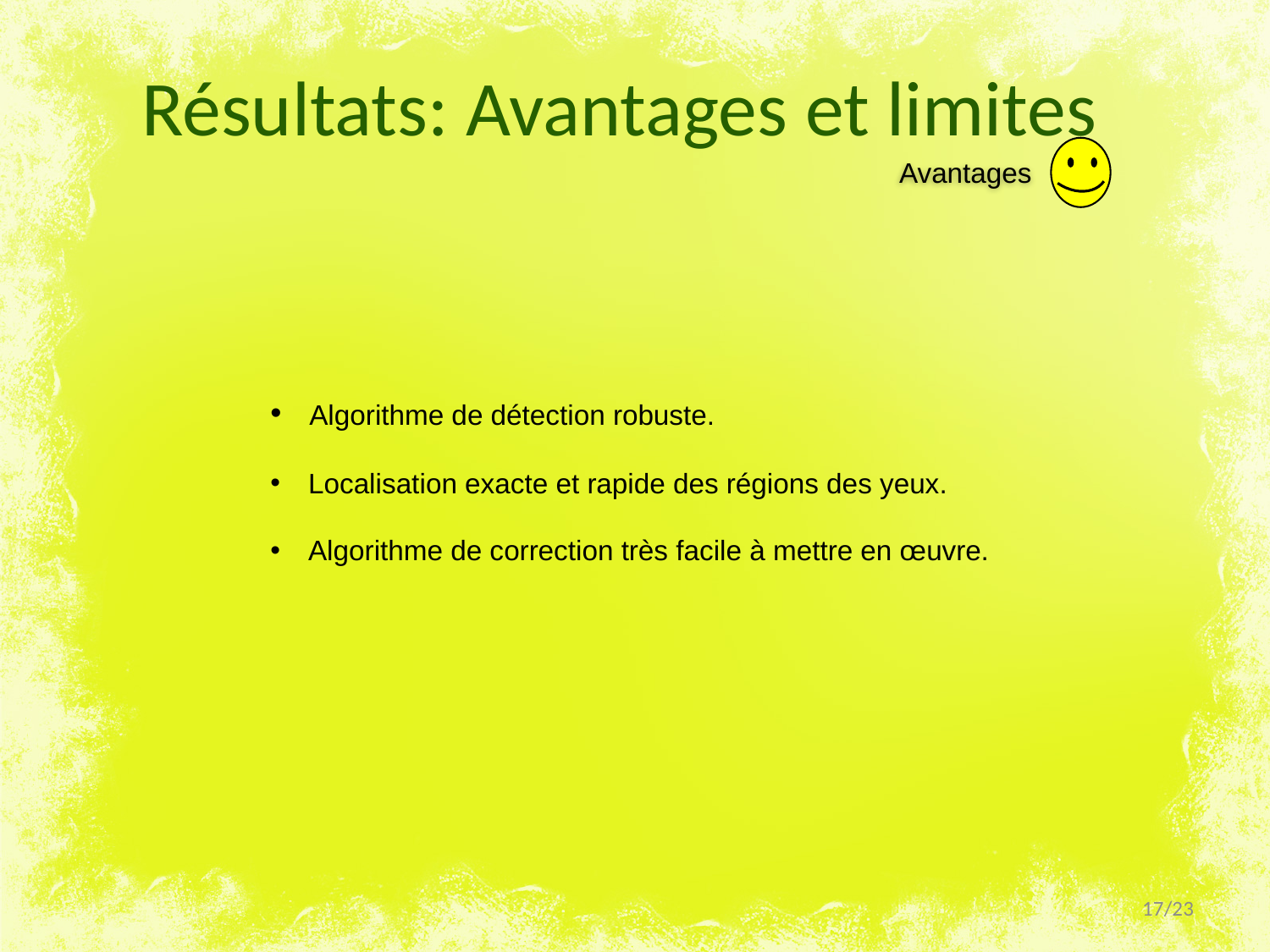

Résultats: Avantages et limites

Avantages
 Algorithme de détection robuste.

 Localisation exacte et rapide des régions des yeux.

 Algorithme de correction très facile à mettre en œuvre.
17/23